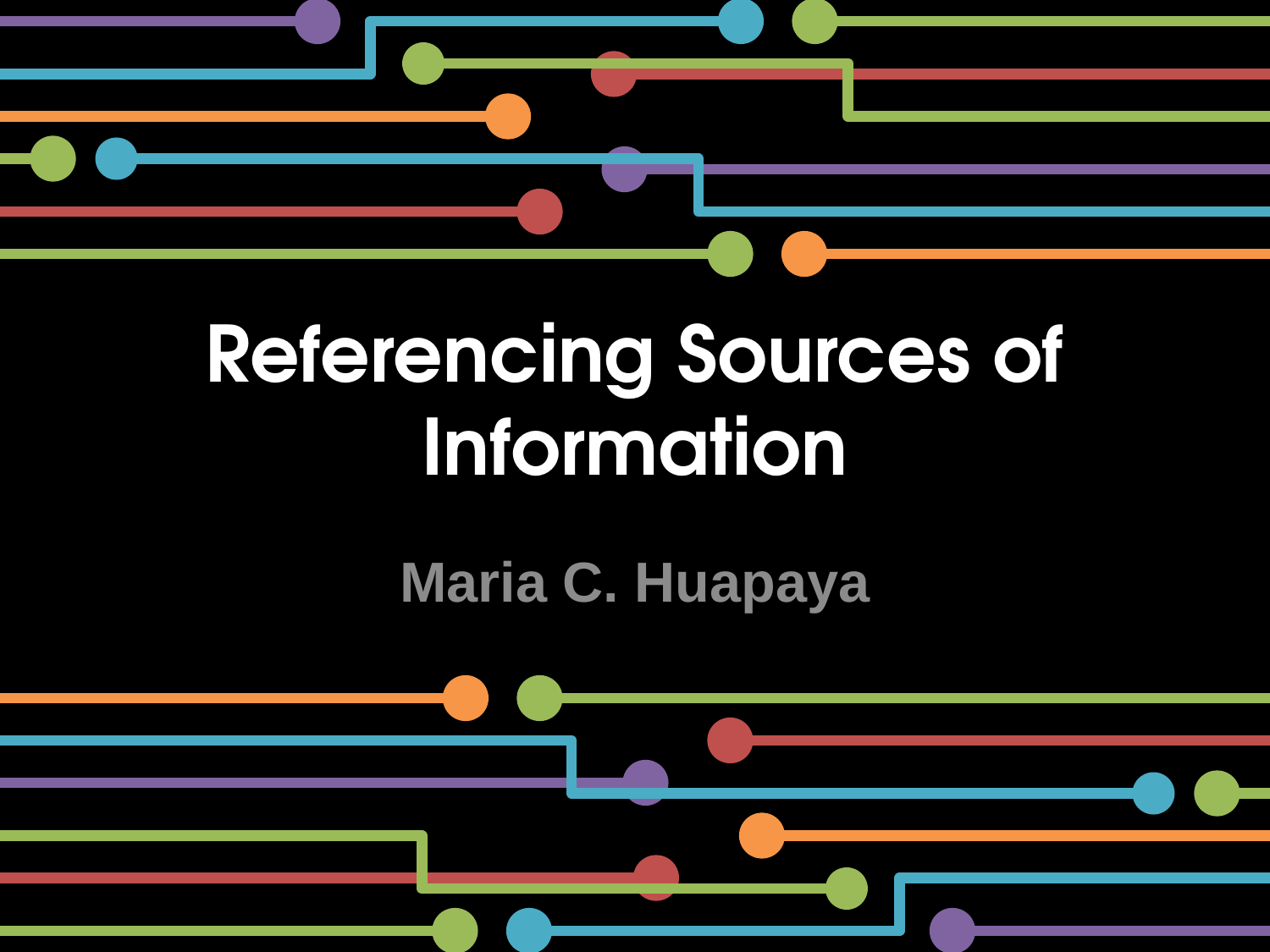

# Referencing Sources of Information
Maria C. Huapaya